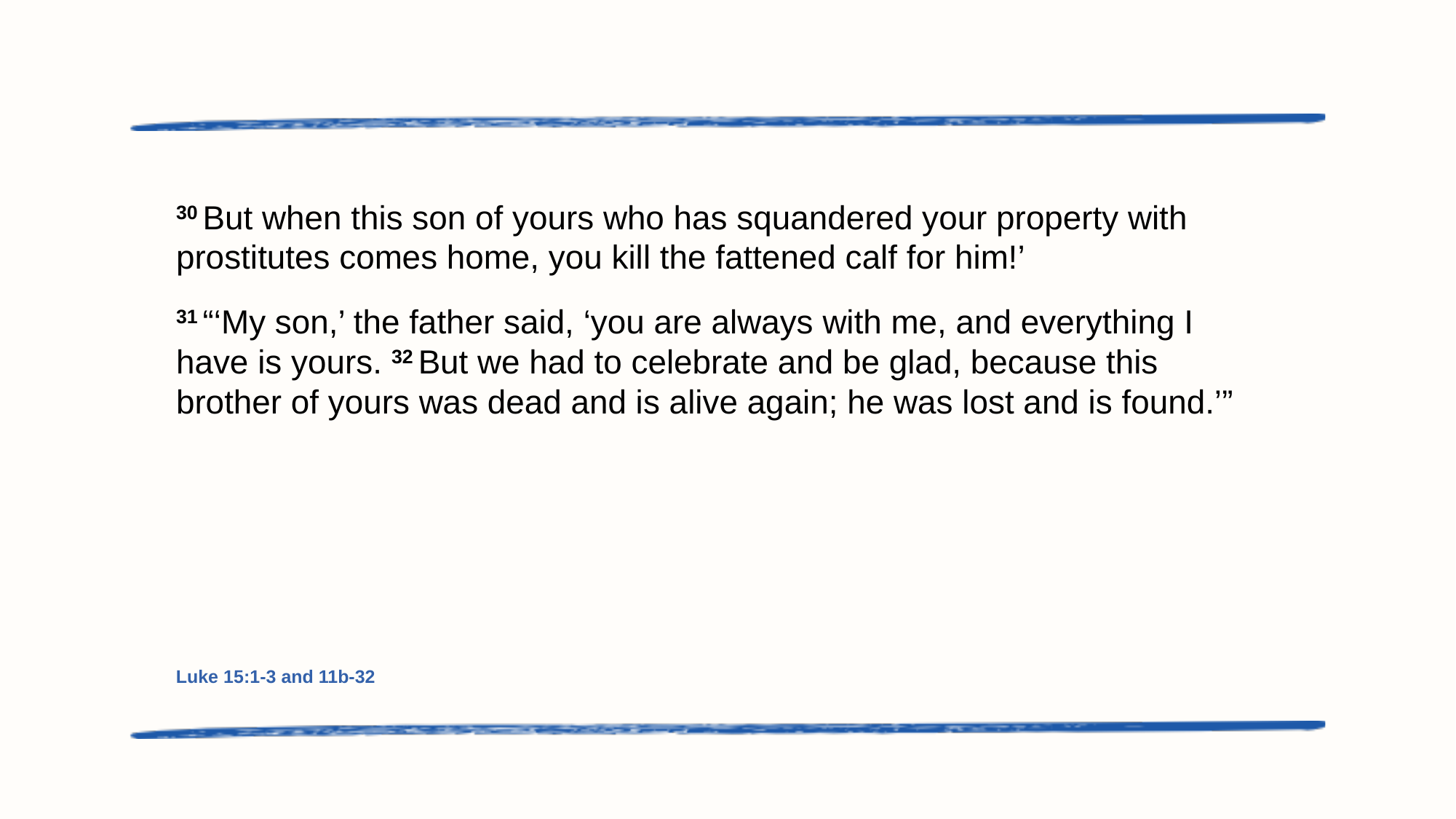

30 But when this son of yours who has squandered your property with prostitutes comes home, you kill the fattened calf for him!’
31 “‘My son,’ the father said, ‘you are always with me, and everything I have is yours. 32 But we had to celebrate and be glad, because this brother of yours was dead and is alive again; he was lost and is found.’”
Luke 15:1-3 and 11b-32